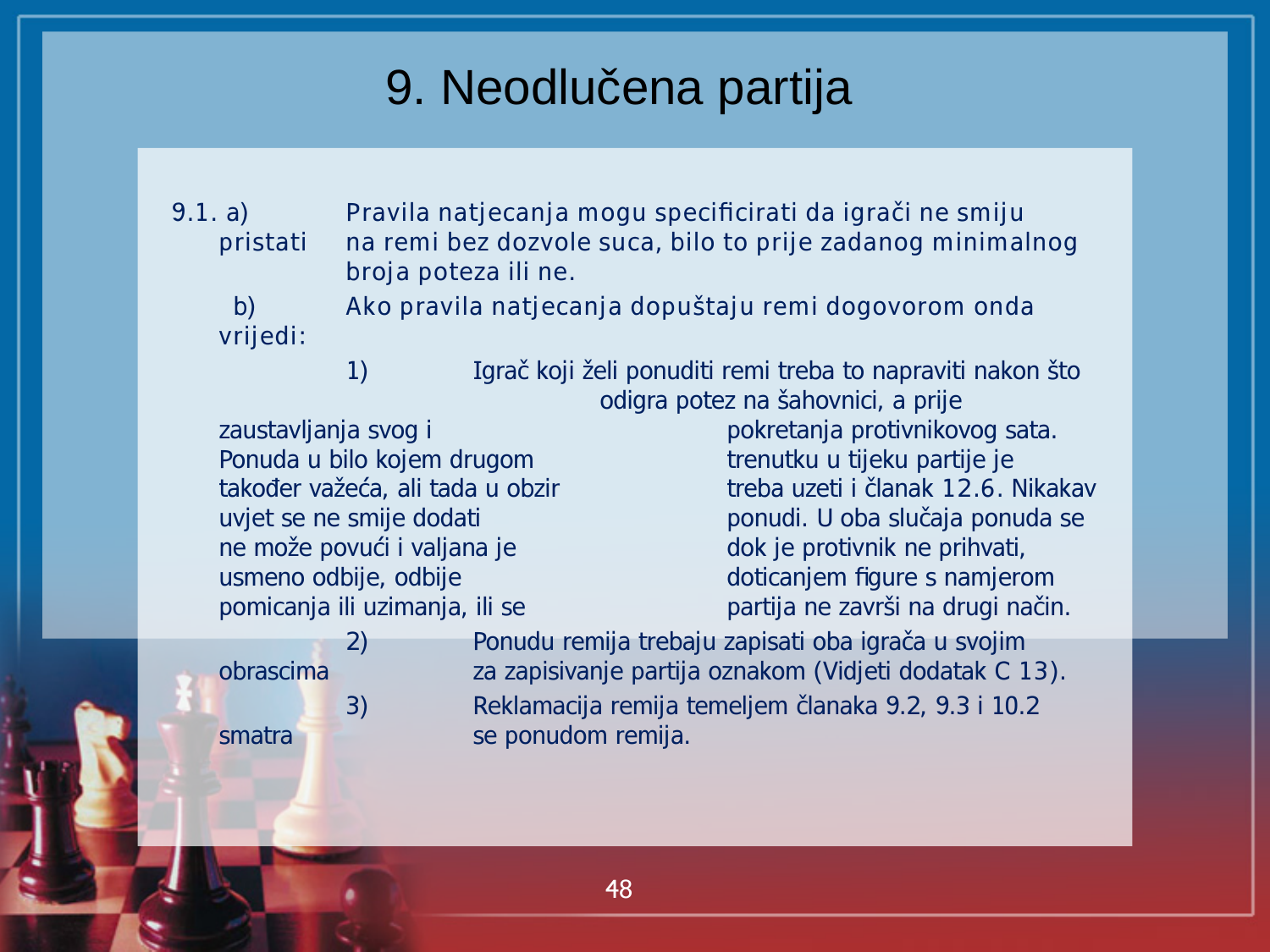

# 9. Neodlučena partija
9.1.	 a)	Pravila natjecanja mogu specificirati da igrači ne smiju pristati 	na remi bez dozvole suca, bilo to prije zadanog minimalnog 	broja poteza ili ne.
	  b)	Ako pravila natjecanja dopuštaju remi dogovorom onda vrijedi:
		1)	Igrač koji želi ponuditi remi treba to napraviti nakon što 			odigra potez na šahovnici, a prije zaustavljanja svog i			pokretanja protivnikovog sata. Ponuda u bilo kojem drugom 		trenutku u tijeku partije je također važeća, ali tada u obzir 		treba uzeti i članak 12.6. Nikakav uvjet se ne smije dodati 		ponudi. U oba slučaja ponuda se ne može povući i valjana je 		dok je protivnik ne prihvati, usmeno odbije, odbije 			doticanjem figure s namjerom pomicanja ili uzimanja, ili se 		partija ne završi na drugi način.
		2)	Ponudu remija trebaju zapisati oba igrača u svojim obrascima 		za zapisivanje partija oznakom (Vidjeti dodatak C 13).
		3)	Reklamacija remija temeljem članaka 9.2, 9.3 i 10.2 smatra 		se ponudom remija.
48